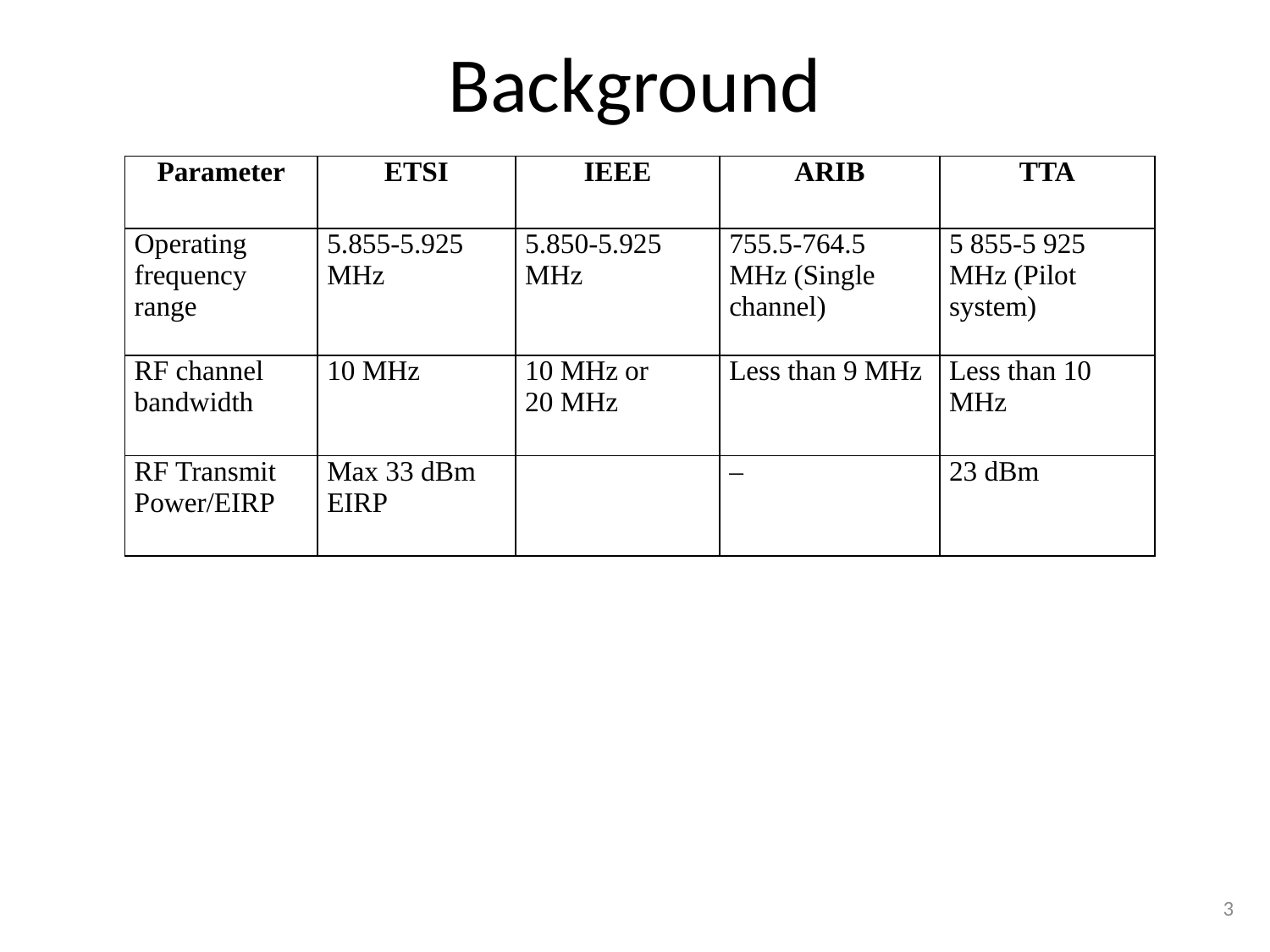

# Background
| Parameter | ETSI | IEEE | ARIB | TTA |
| --- | --- | --- | --- | --- |
| Operating frequency range | 5.855-5.925 MHz | 5.850-5.925 MHz | 755.5-764.5 MHz (Single channel) | 5 855-5 925 MHz (Pilot system) |
| RF channel bandwidth | 10 MHz | 10 MHz or 20 MHz | Less than 9 MHz | Less than 10 MHz |
| RF Transmit Power/EIRP | Max 33 dBm EIRP |  | – | 23 dBm |
3